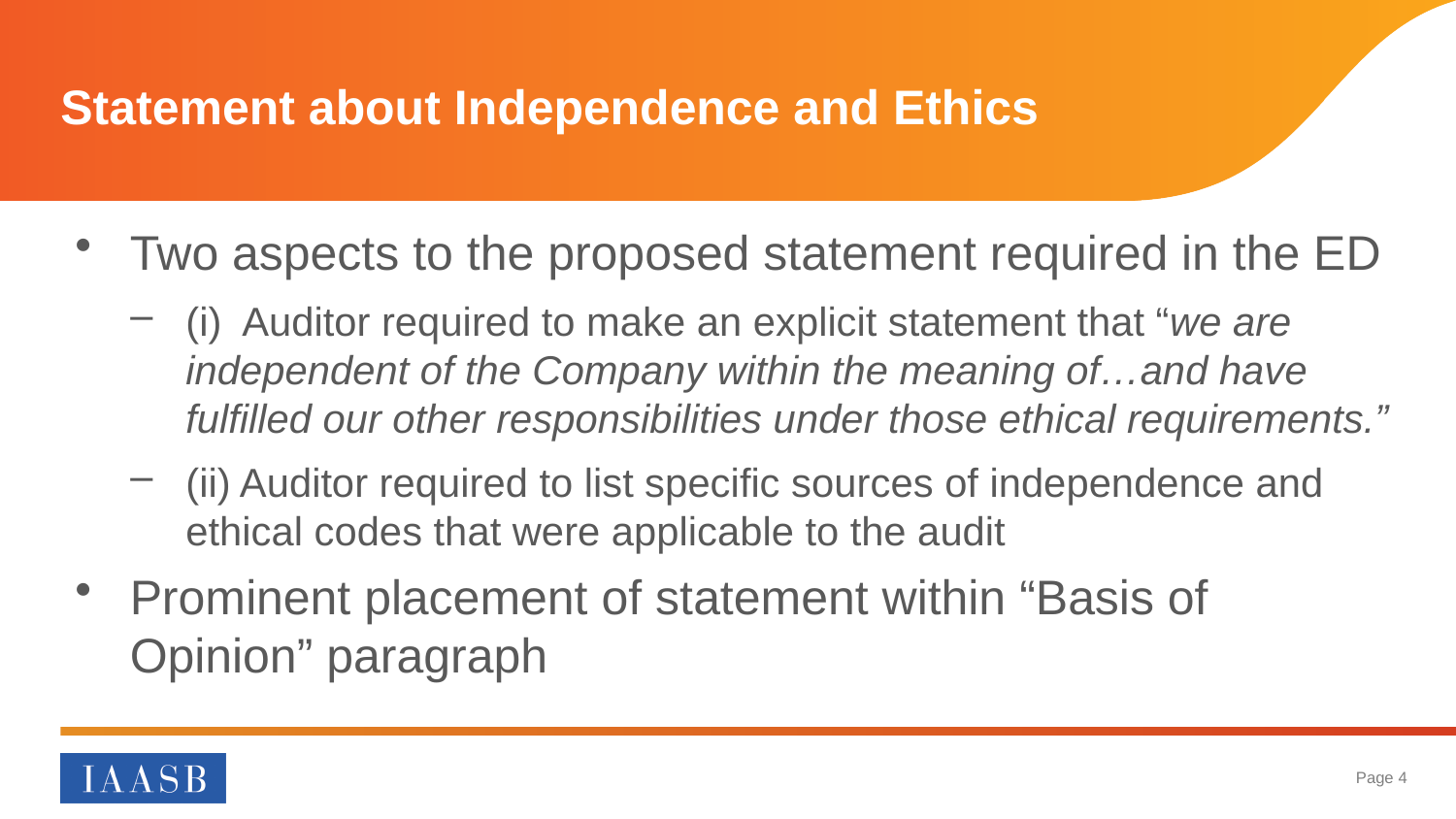

# Statement about Independence and Ethics
Two aspects to the proposed statement required in the ED
(i)  Auditor required to make an explicit statement that “we are independent of the Company within the meaning of…and have fulfilled our other responsibilities under those ethical requirements.”
(ii) Auditor required to list specific sources of independence and ethical codes that were applicable to the audit
Prominent placement of statement within “Basis of Opinion” paragraph